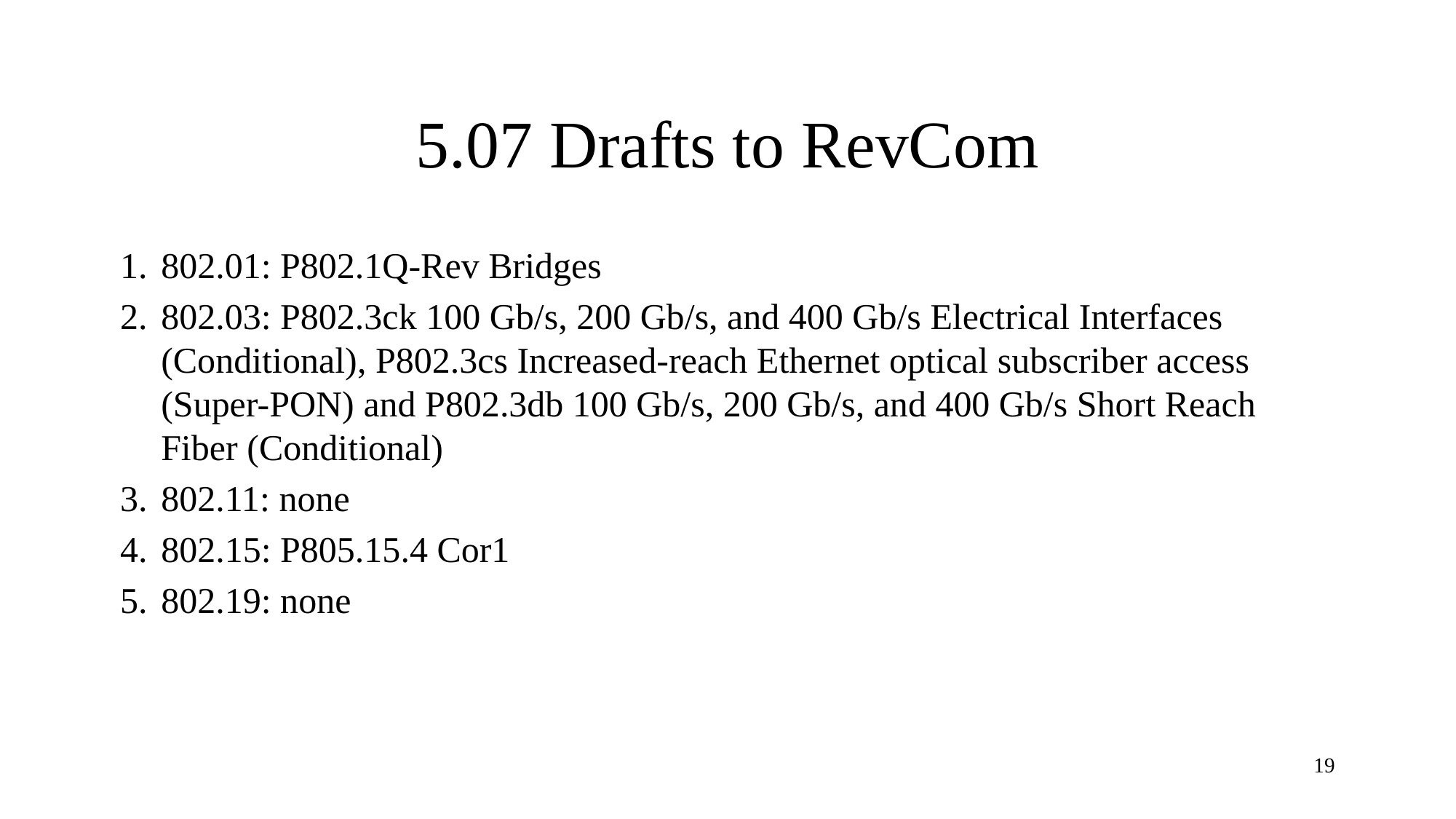

# 5.07 Drafts to RevCom
802.01: P802.1Q-Rev Bridges
802.03: P802.3ck 100 Gb/s, 200 Gb/s, and 400 Gb/s Electrical Interfaces (Conditional), P802.3cs Increased-reach Ethernet optical subscriber access (Super-PON) and P802.3db 100 Gb/s, 200 Gb/s, and 400 Gb/s Short Reach Fiber (Conditional)
802.11: none
802.15: P805.15.4 Cor1
802.19: none
19